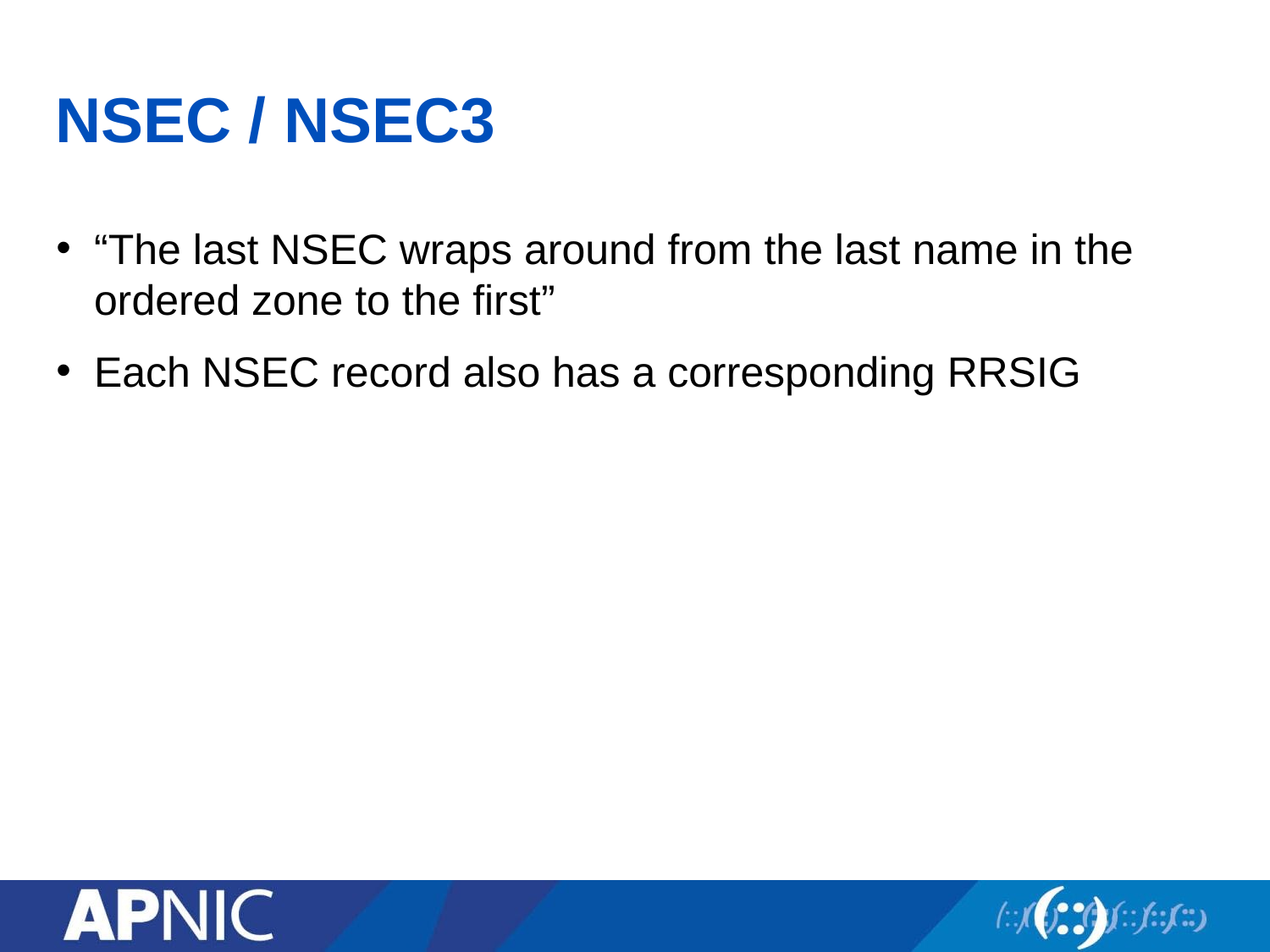

# NSEC / NSEC3
“The last NSEC wraps around from the last name in the ordered zone to the first”
Each NSEC record also has a corresponding RRSIG